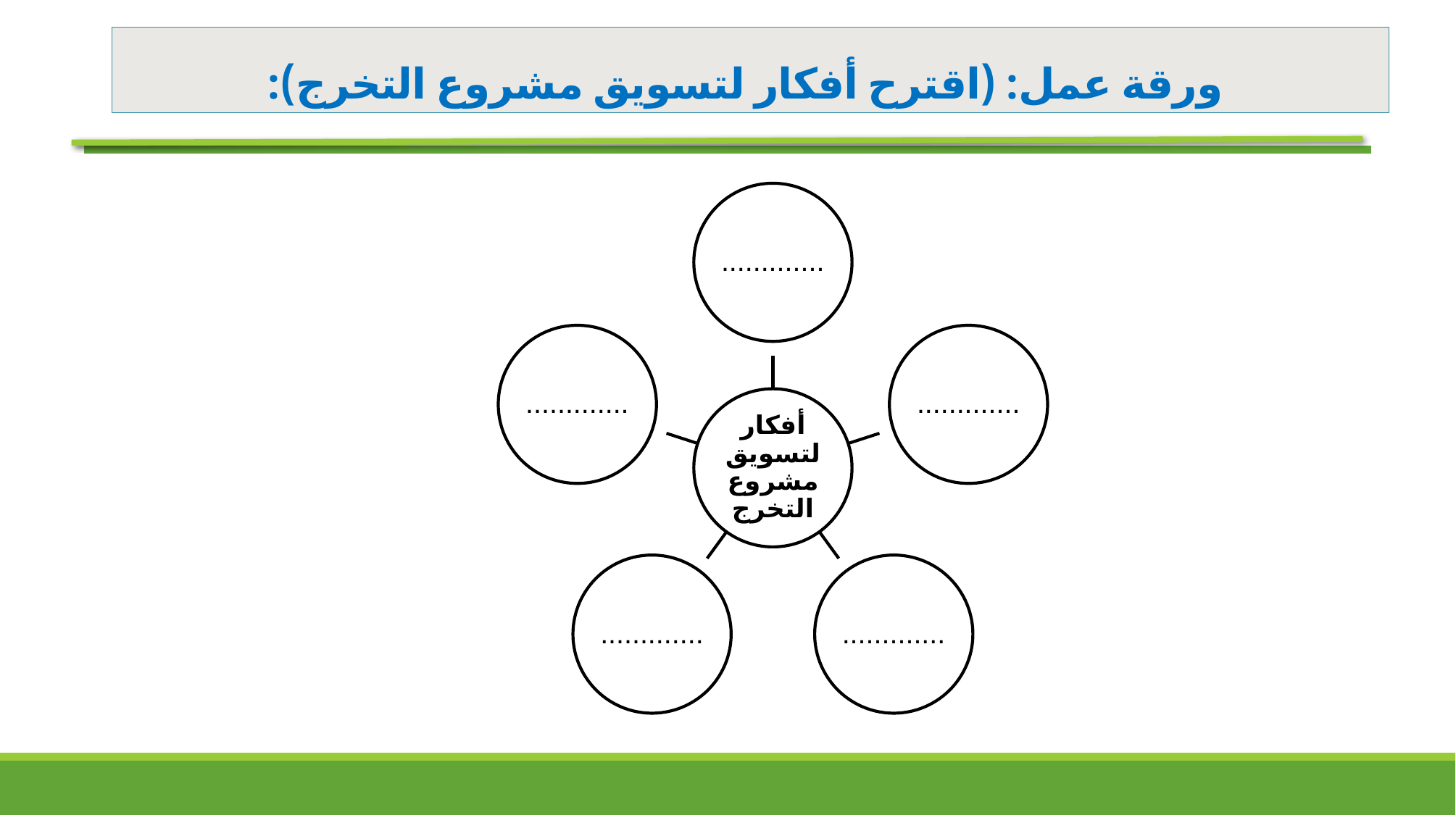

# ورقة عمل: (اقترح أفكار لتسويق مشروع التخرج):
أفكار لتسويق مشروع التخرج

.............

.............

.............

.............

.............